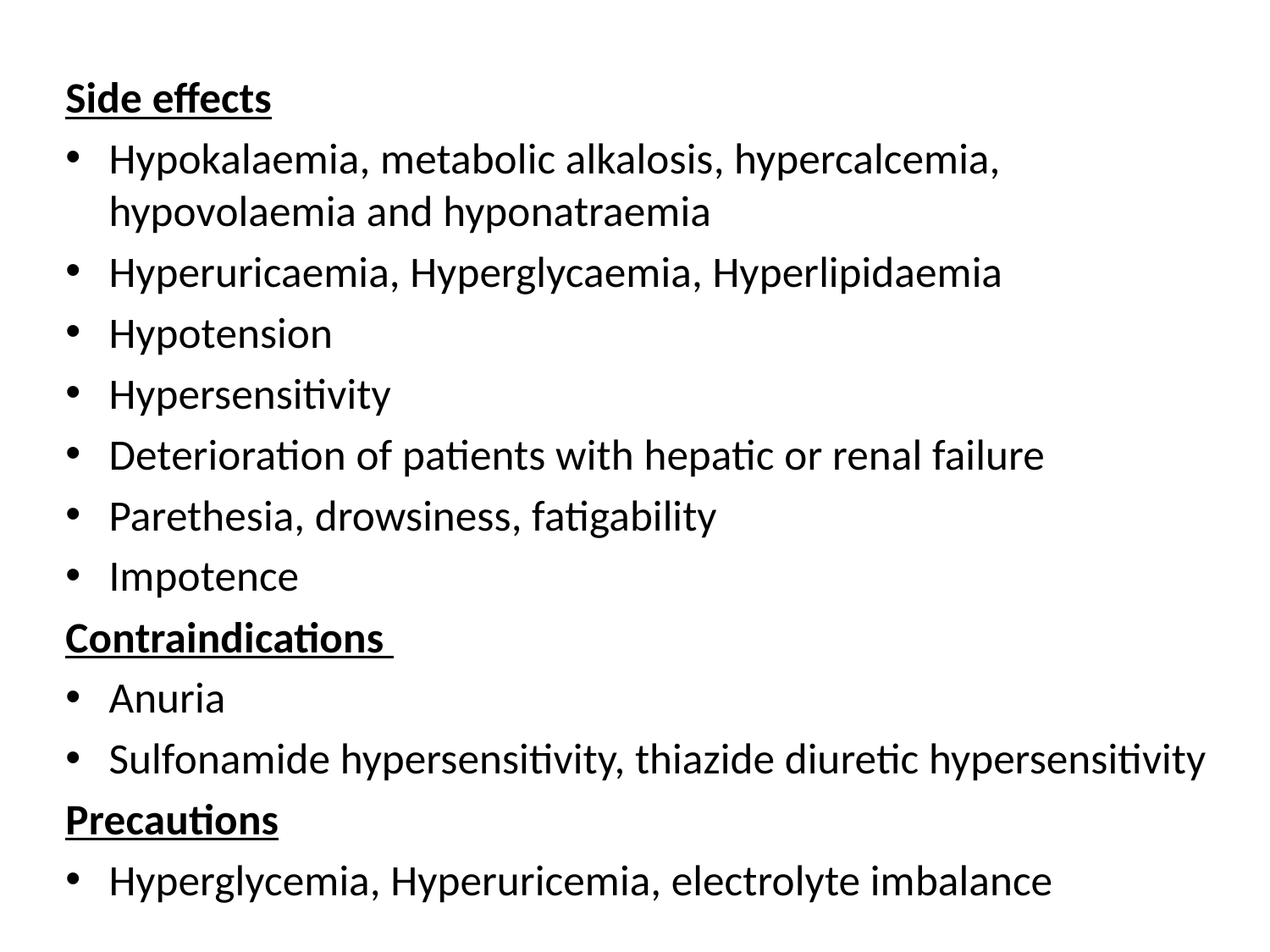

Side effects
Hypokalaemia, metabolic alkalosis, hypercalcemia, hypovolaemia and hyponatraemia
Hyperuricaemia, Hyperglycaemia, Hyperlipidaemia
Hypotension
Hypersensitivity
Deterioration of patients with hepatic or renal failure
Parethesia, drowsiness, fatigability
Impotence
Contraindications
Anuria
Sulfonamide hypersensitivity, thiazide diuretic hypersensitivity
Precautions
Hyperglycemia, Hyperuricemia, electrolyte imbalance